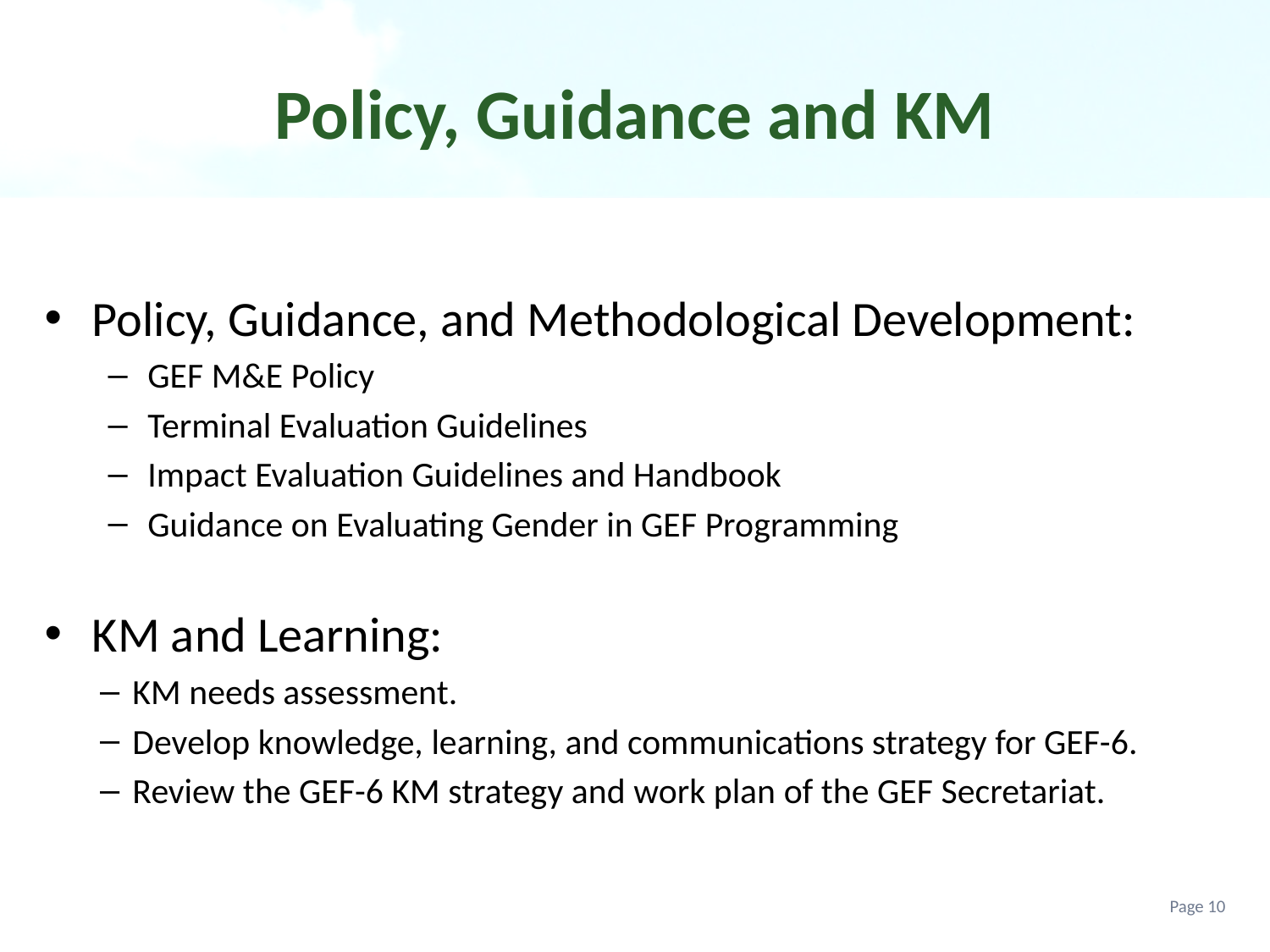

# Policy, Guidance and KM

Policy, Guidance, and Methodological Development:
GEF M&E Policy
Terminal Evaluation Guidelines
Impact Evaluation Guidelines and Handbook
Guidance on Evaluating Gender in GEF Programming

KM and Learning:
KM needs assessment.
Develop knowledge, learning, and communications strategy for GEF-6.
Review the GEF-6 KM strategy and work plan of the GEF Secretariat.